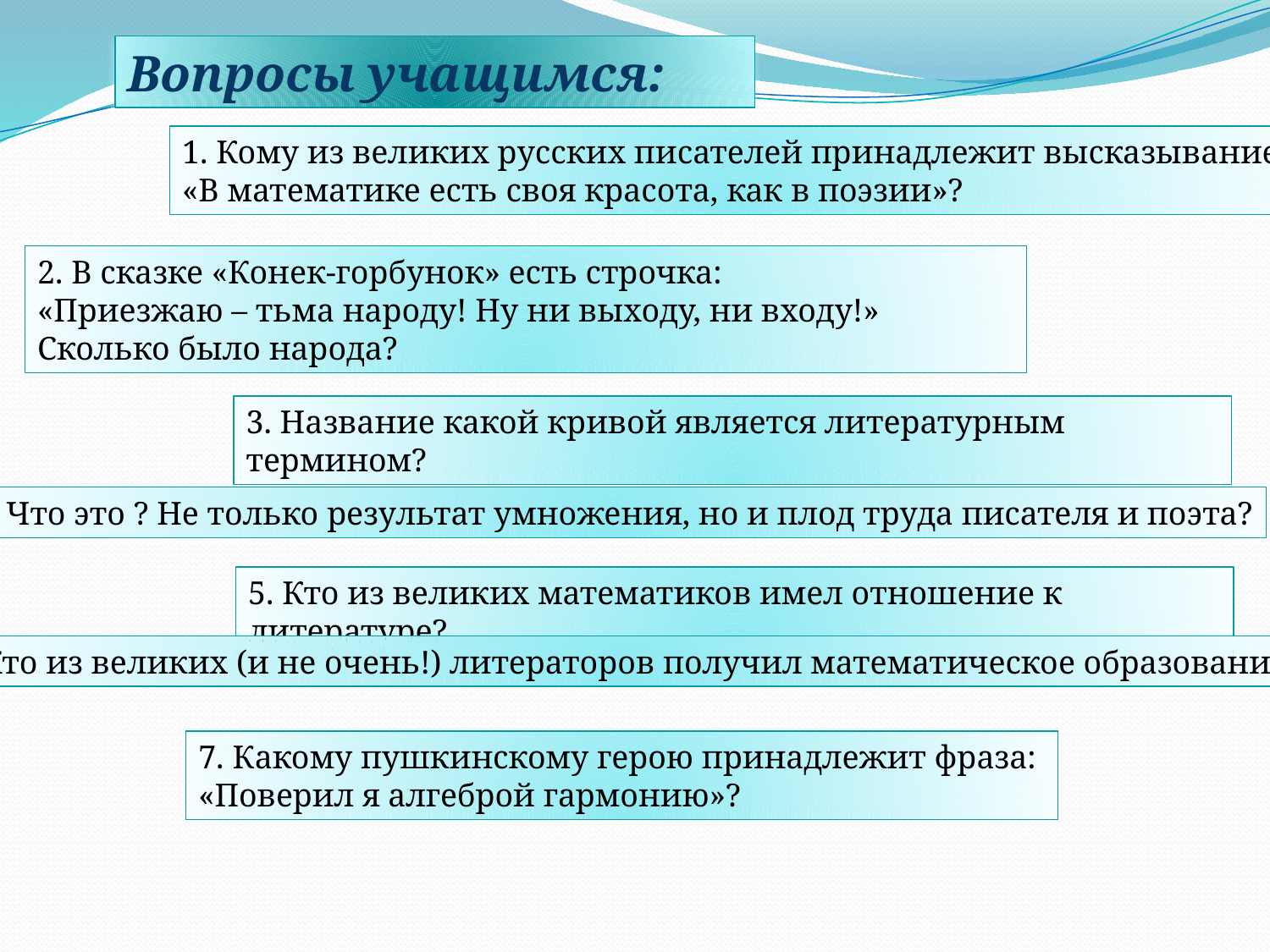

Вопросы учащимся:
1. Кому из великих русских писателей принадлежит высказывание:
«В математике есть своя красота, как в поэзии»?
2. В сказке «Конек-горбунок» есть строчка:
«Приезжаю – тьма народу! Ну ни выходу, ни входу!»
Сколько было народа?
3. Название какой кривой является литературным термином?
4. Что это ? Не только результат умножения, но и плод труда писателя и поэта?
5. Кто из великих математиков имел отношение к литературе?
6.Кто из великих (и не очень!) литераторов получил математическое образование?
7. Какому пушкинскому герою принадлежит фраза:
«Поверил я алгеброй гармонию»?